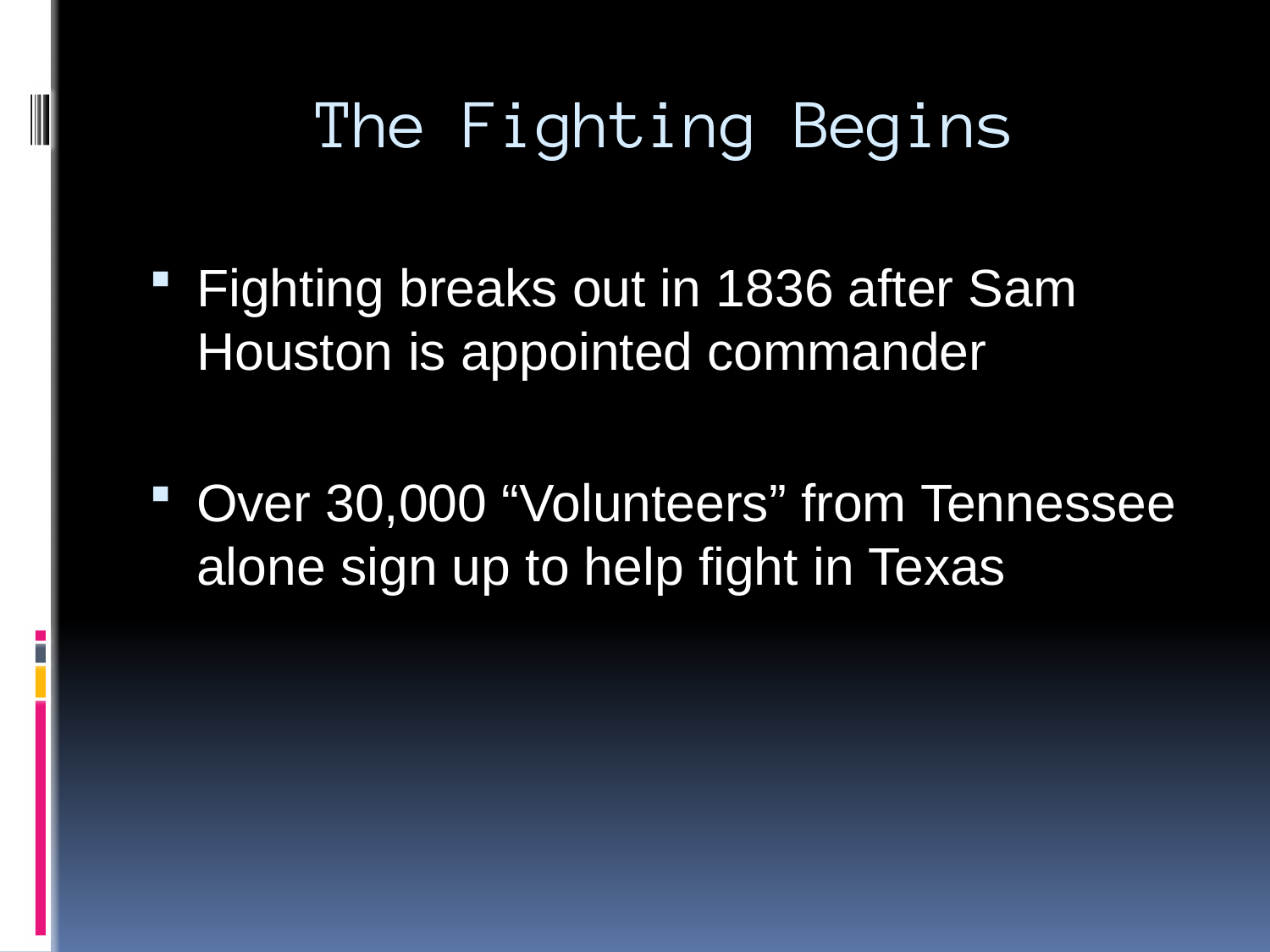

# The Fighting Begins
Fighting breaks out in 1836 after Sam Houston is appointed commander

Over 30,000 “Volunteers” from Tennessee alone sign up to help fight in Texas